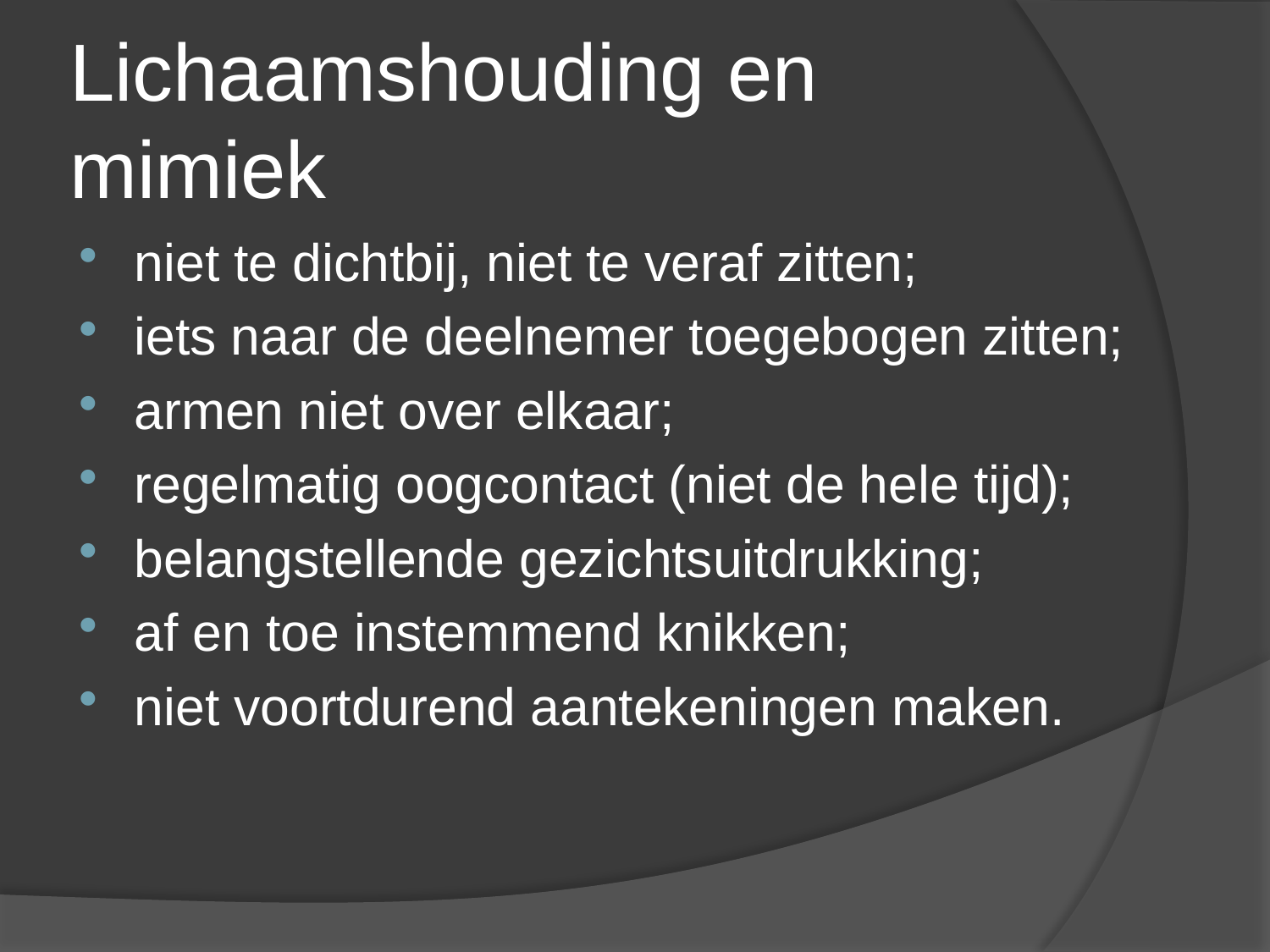

# Lichaamshouding en mimiek
niet te dichtbij, niet te veraf zitten;
iets naar de deelnemer toegebogen zitten;
armen niet over elkaar;
regelmatig oogcontact (niet de hele tijd);
belangstellende gezichtsuitdrukking;
af en toe instemmend knikken;
niet voortdurend aantekeningen maken.